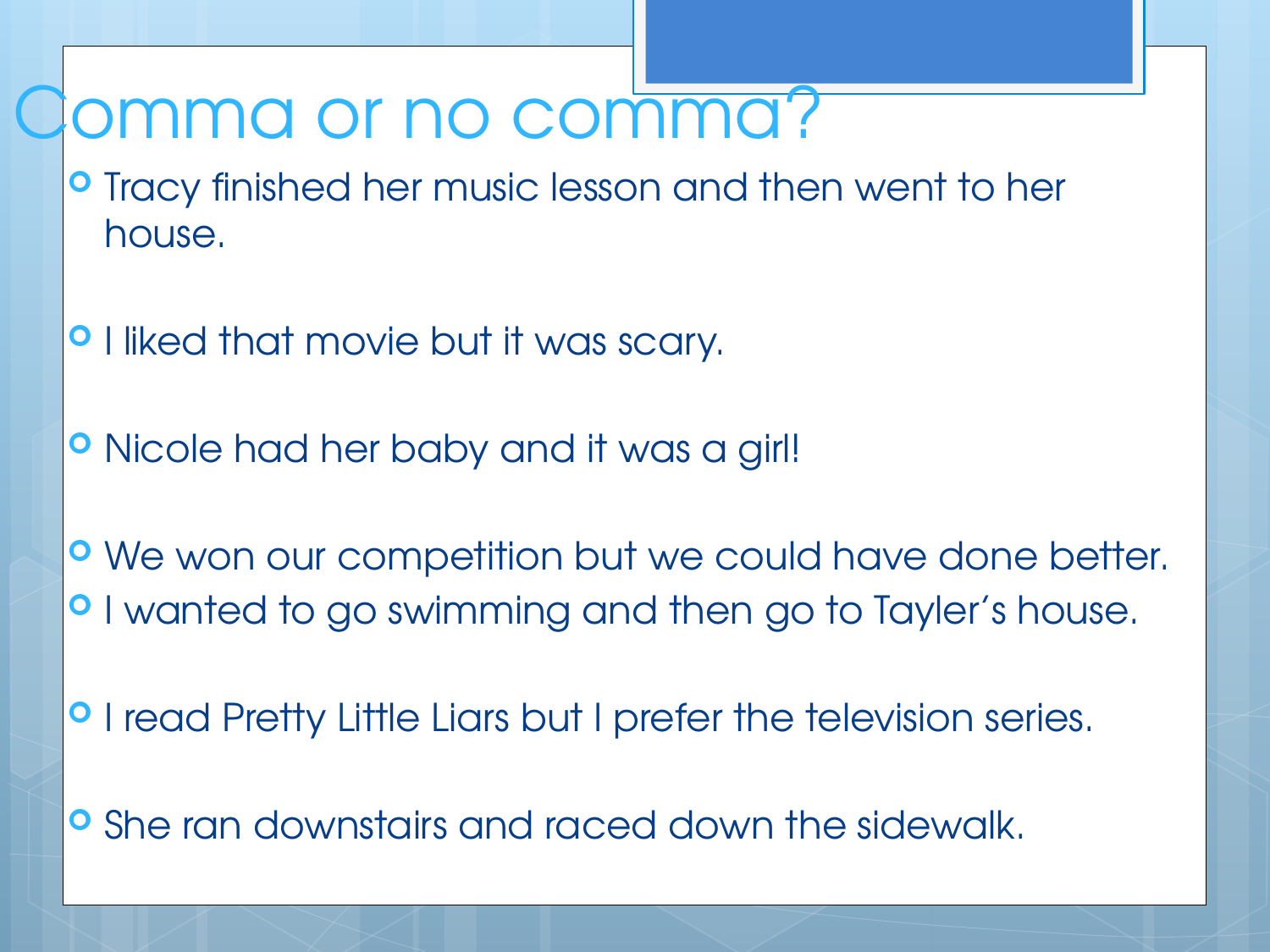

# Comma or no comma?
Tracy finished her music lesson and then went to her house.

I liked that movie but it was scary.

Nicole had her baby and it was a girl!

We won our competition but we could have done better.
I wanted to go swimming and then go to Tayler’s house.

I read Pretty Little Liars but I prefer the television series.

She ran downstairs and raced down the sidewalk.